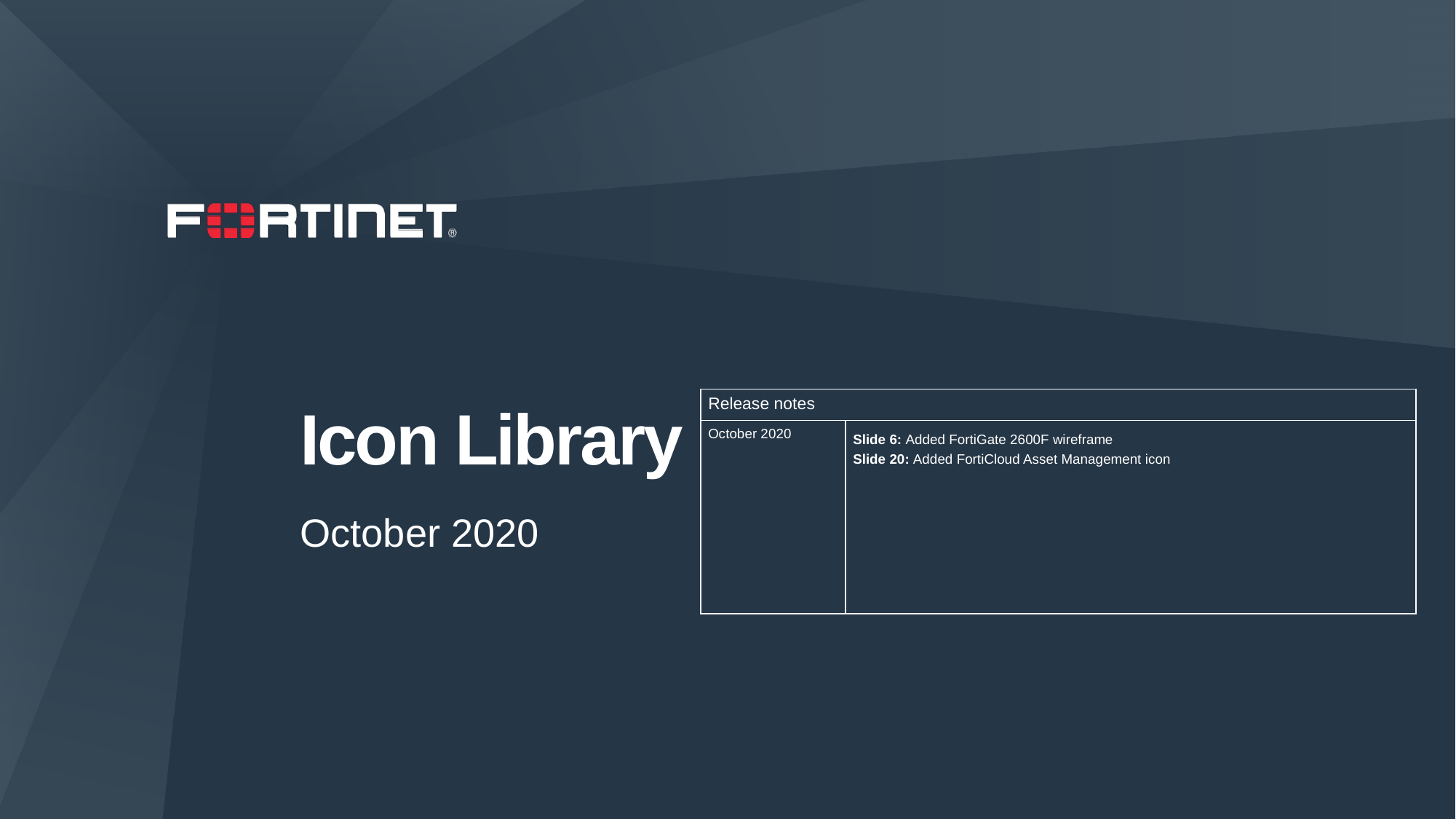

# Icon Library
| Release notes |  |
| --- | --- |
| October 2020 | Slide 6: Added FortiGate 2600F wireframe Slide 20: Added FortiCloud Asset Management icon |
October 2020